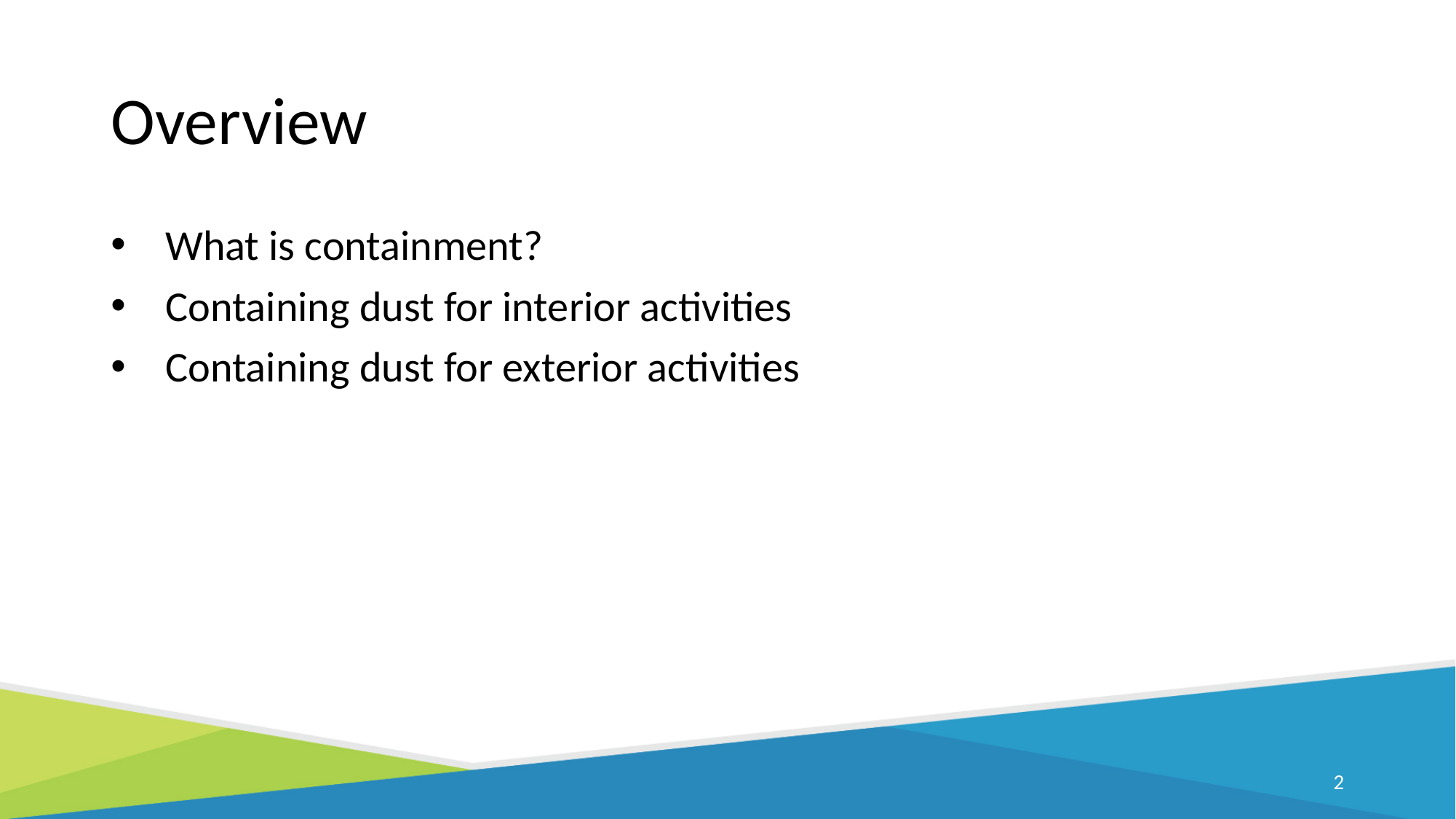

# Overview
What is containment?
Containing dust for interior activities
Containing dust for exterior activities
2